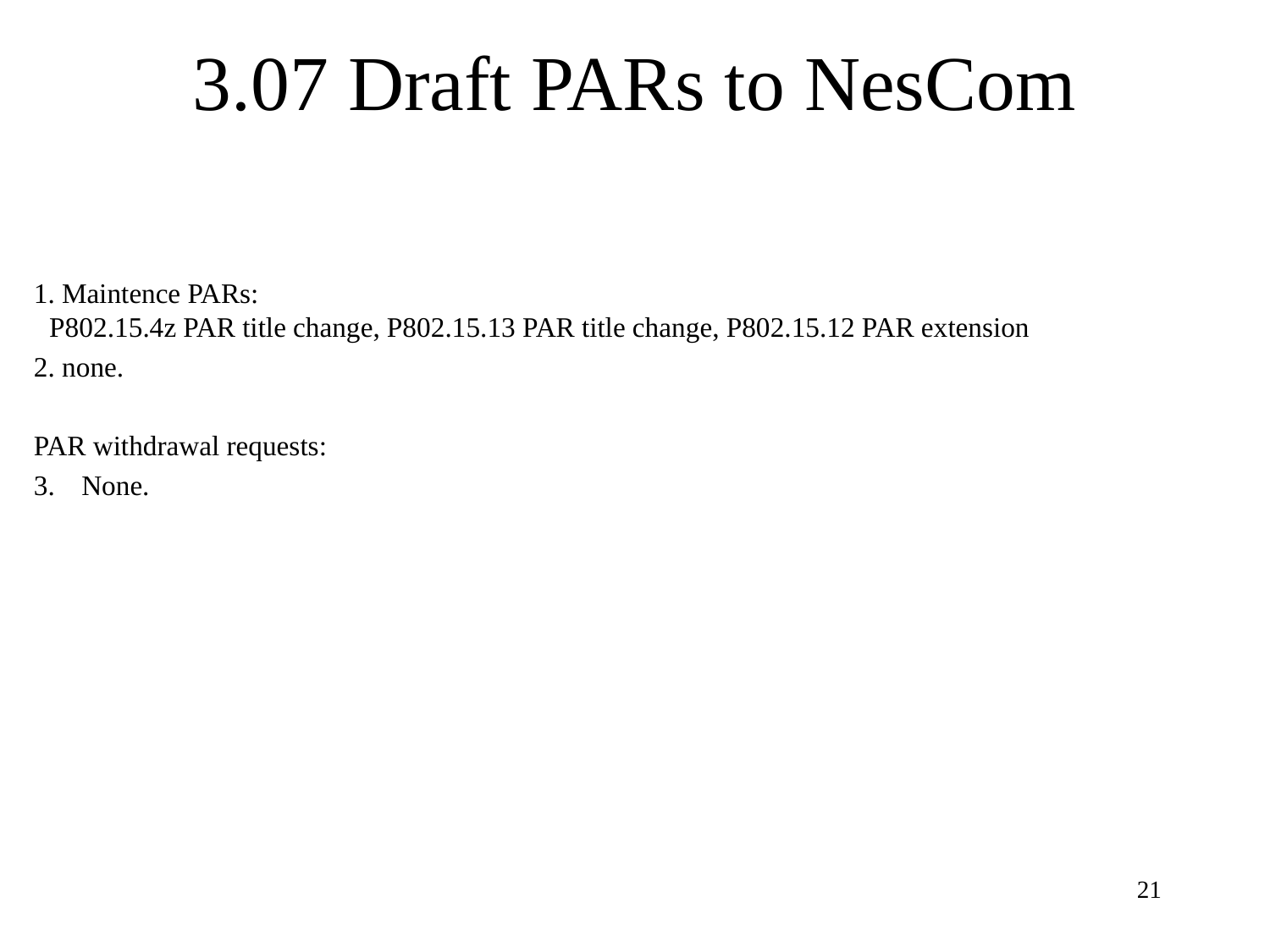

# 3.07 Draft PARs to NesCom

 Maintence PARs:
P802.15.4z PAR title change, P802.15.13 PAR title change, P802.15.12 PAR extension
 none.

PAR withdrawal requests:
None.

21